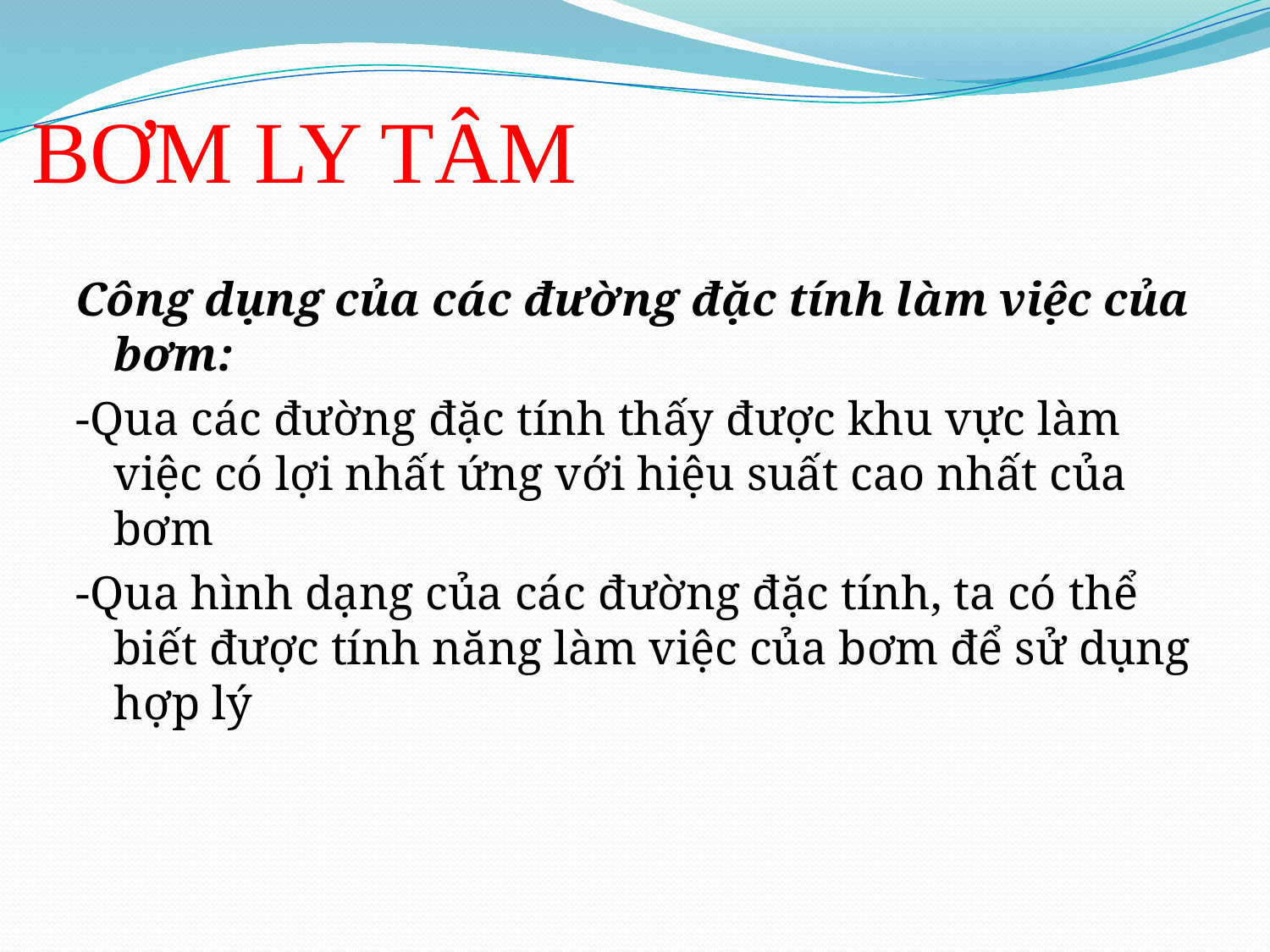

# BƠM LY TÂM
Công dụng của các đường đặc tính làm việc của bơm:
-Qua các đường đặc tính thấy được khu vực làm việc có lợi nhất ứng với hiệu suất cao nhất của bơm
-Qua hình dạng của các đường đặc tính, ta có thể biết được tính năng làm việc của bơm để sử dụng hợp lý